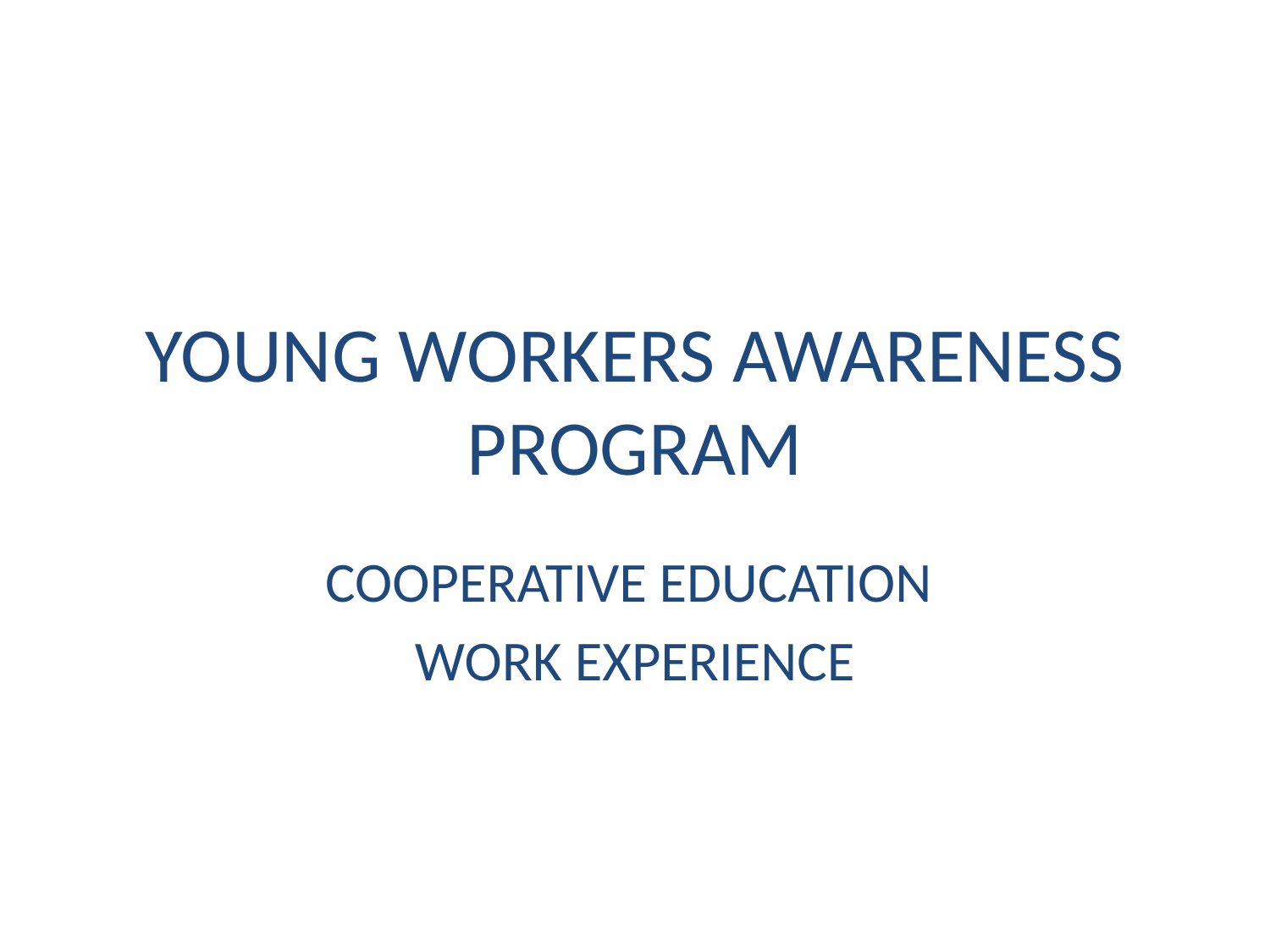

# YOUNG WORKERS AWARENESS PROGRAM
COOPERATIVE EDUCATION
WORK EXPERIENCE